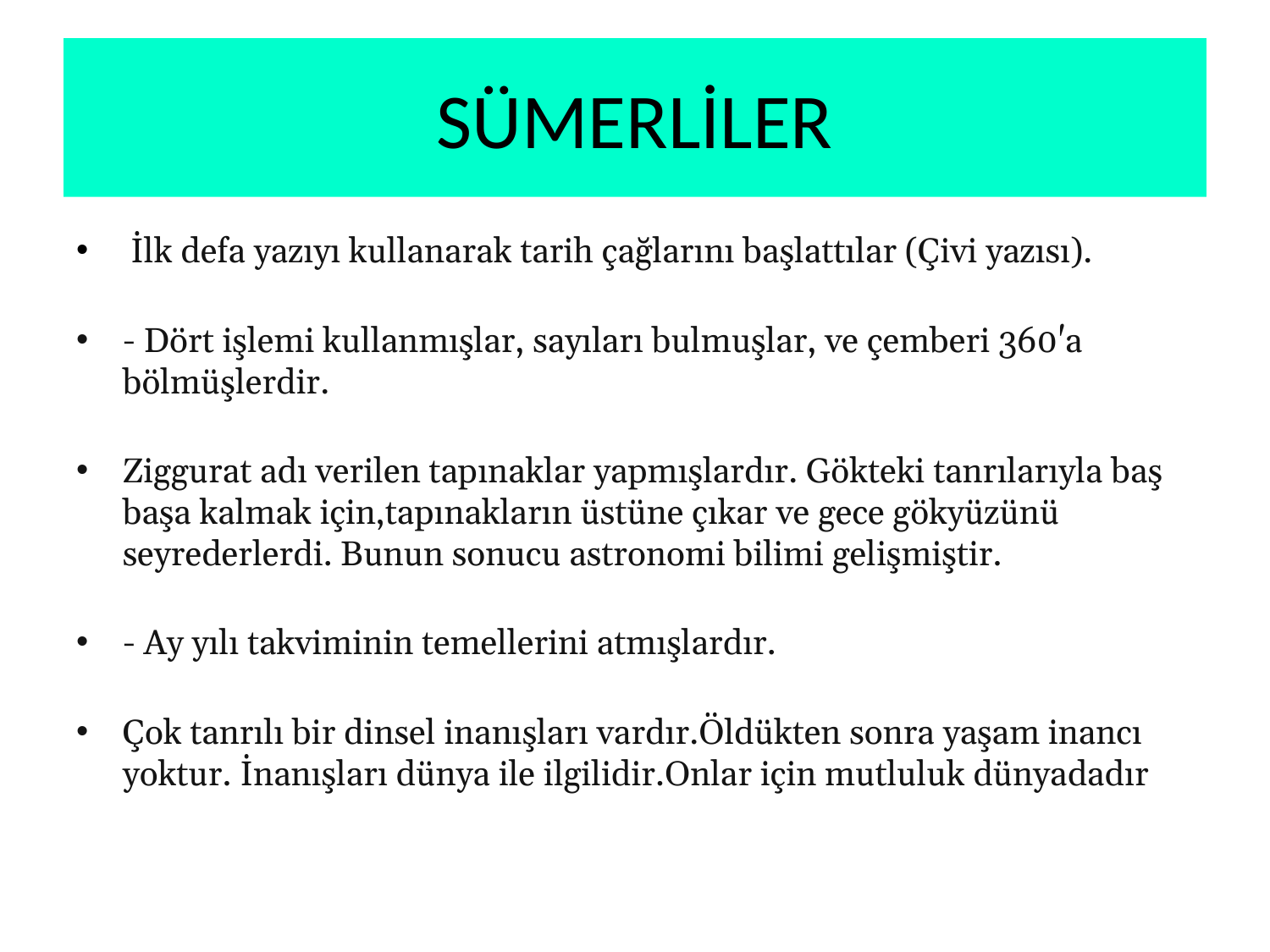

# SÜMERLİLER
 İlk defa yazıyı kullanarak tarih çağlarını başlattılar (Çivi yazısı).
- Dört işlemi kullanmışlar, sayıları bulmuşlar, ve çemberi 360'a bölmüşlerdir.
Ziggurat adı verilen tapınaklar yapmışlardır. Gökteki tanrılarıyla baş başa kalmak için,tapınakların üstüne çıkar ve gece gökyüzünü seyrederlerdi. Bunun sonucu astronomi bilimi gelişmiştir.
- Ay yılı takviminin temellerini atmışlardır.
Çok tanrılı bir dinsel inanışları vardır.Öldükten sonra yaşam inancı yoktur. İnanışları dünya ile ilgilidir.Onlar için mutluluk dünyadadır